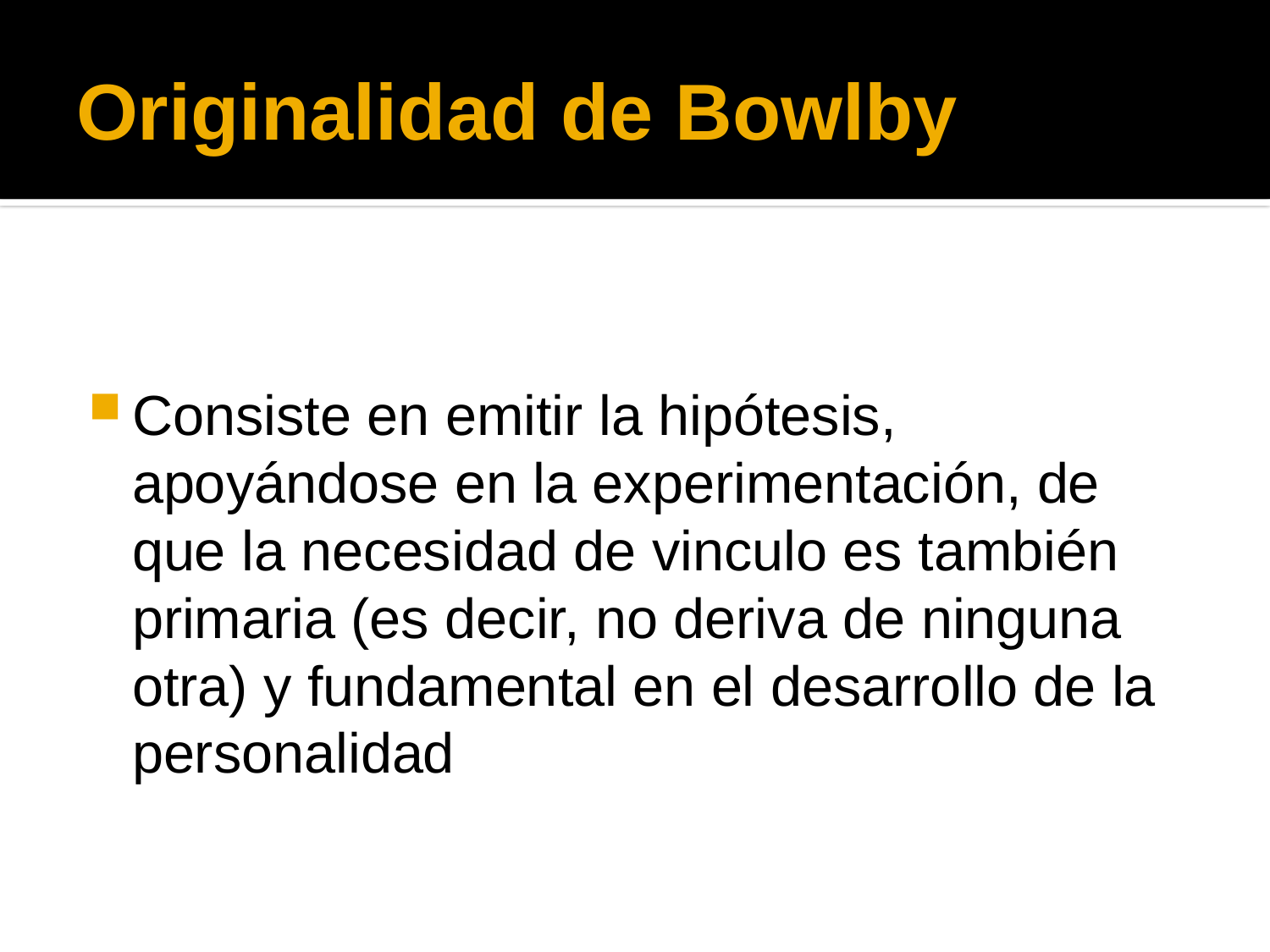

# Originalidad de Bowlby
Consiste en emitir la hipótesis, apoyándose en la experimentación, de que la necesidad de vinculo es también primaria (es decir, no deriva de ninguna otra) y fundamental en el desarrollo de la personalidad